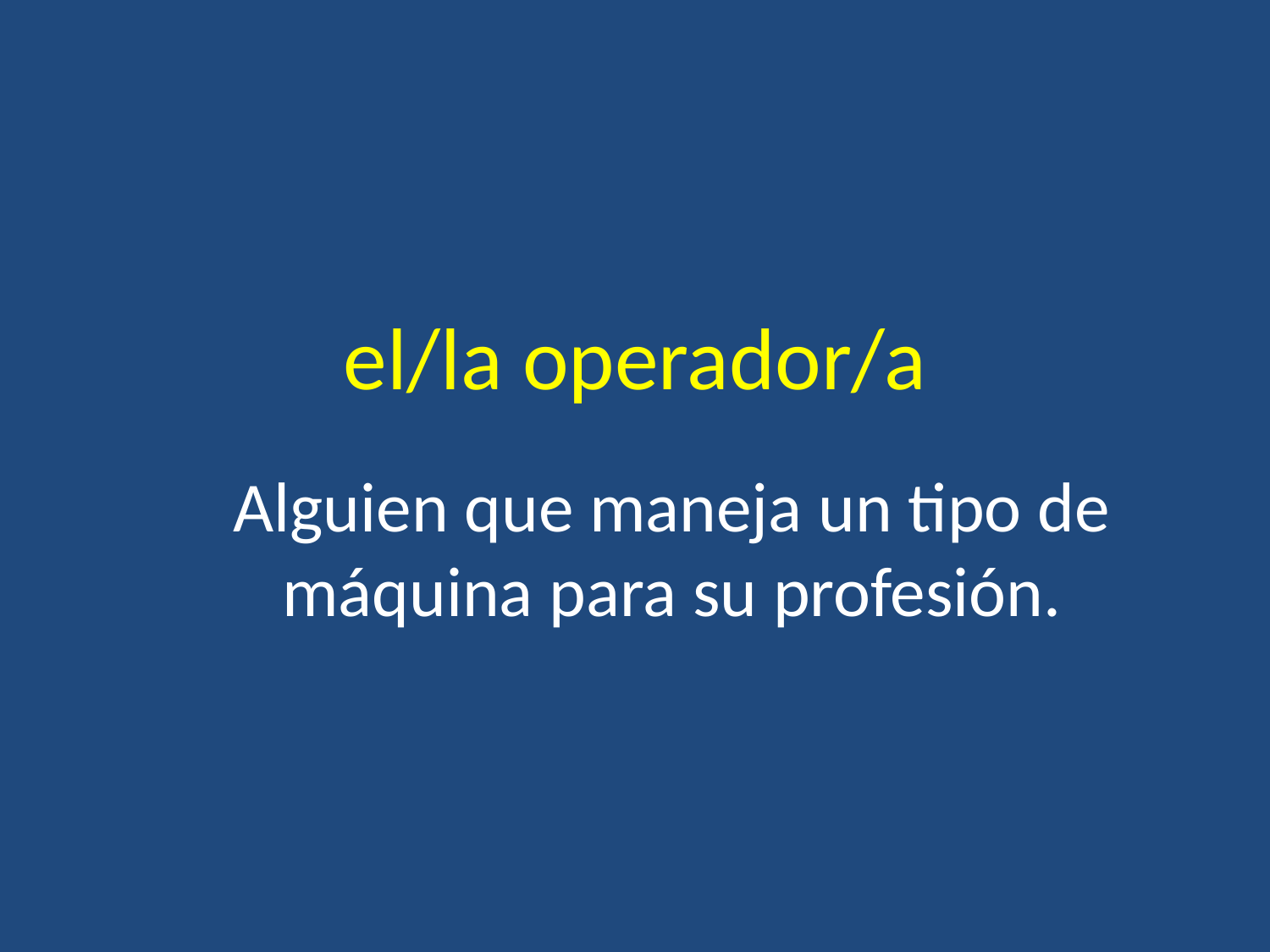

# el/la operador/a
Alguien que maneja un tipo de máquina para su profesión.